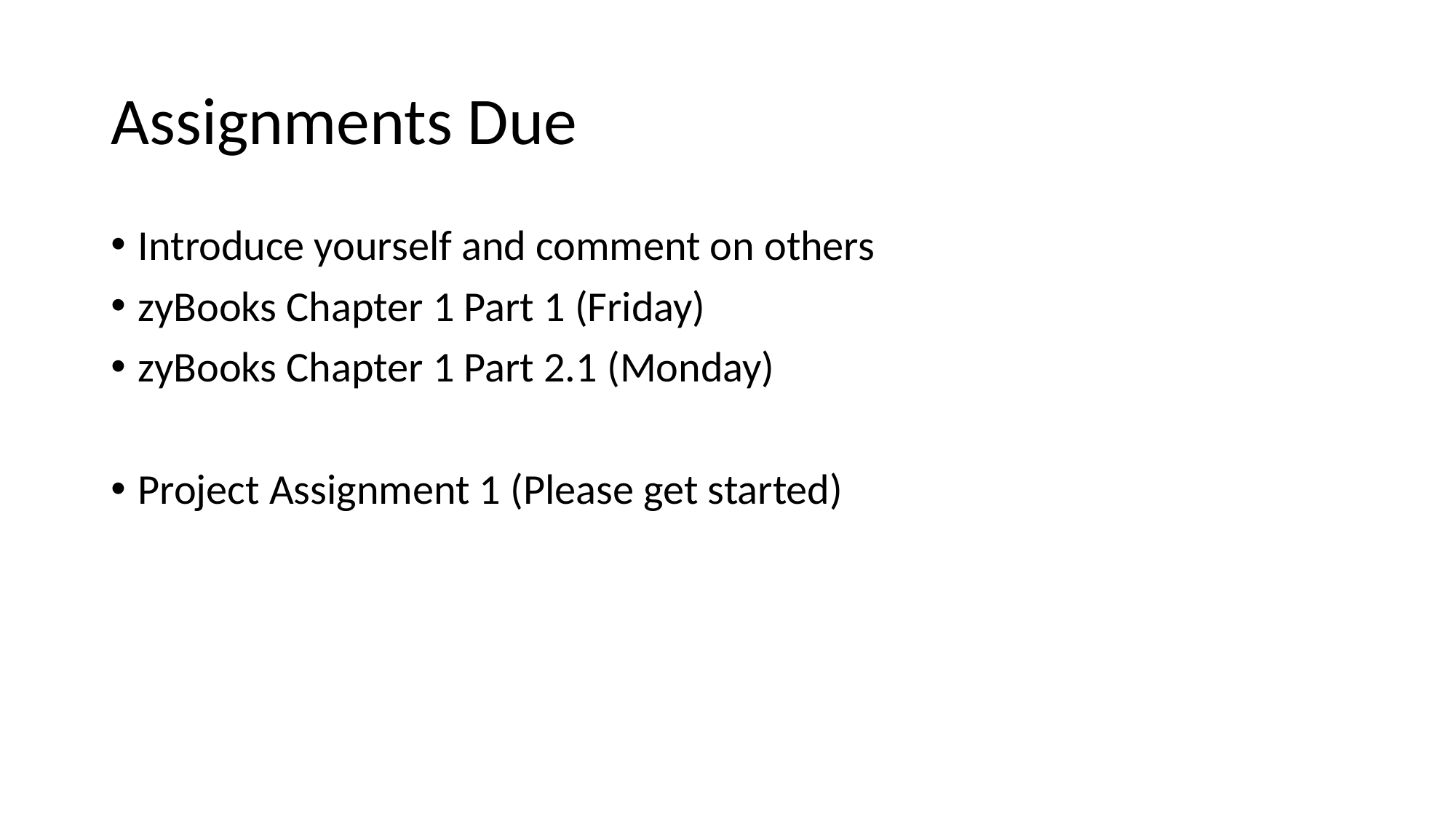

# Assignments Due
Introduce yourself and comment on others
zyBooks Chapter 1 Part 1 (Friday)
zyBooks Chapter 1 Part 2.1 (Monday)

Project Assignment 1 (Please get started)